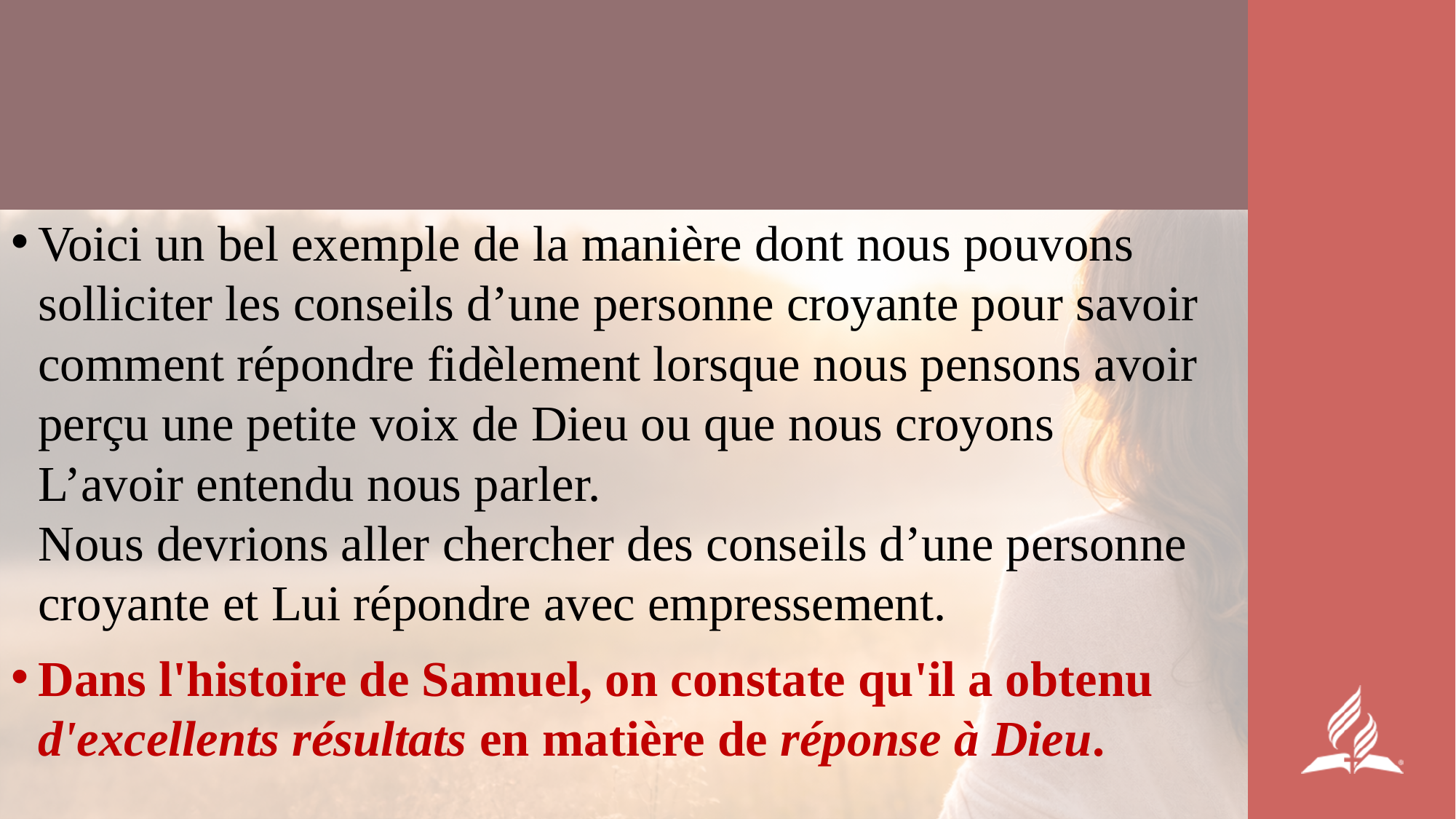

Voici un bel exemple de la manière dont nous pouvons solliciter les conseils d’une personne croyante pour savoir comment répondre fidèlement lorsque nous pensons avoir perçu une petite voix de Dieu ou que nous croyons L’avoir entendu nous parler.
Nous devrions aller chercher des conseils d’une personne croyante et Lui répondre avec empressement.
Dans l'histoire de Samuel, on constate qu'il a obtenu d'excellents résultats en matière de réponse à Dieu.